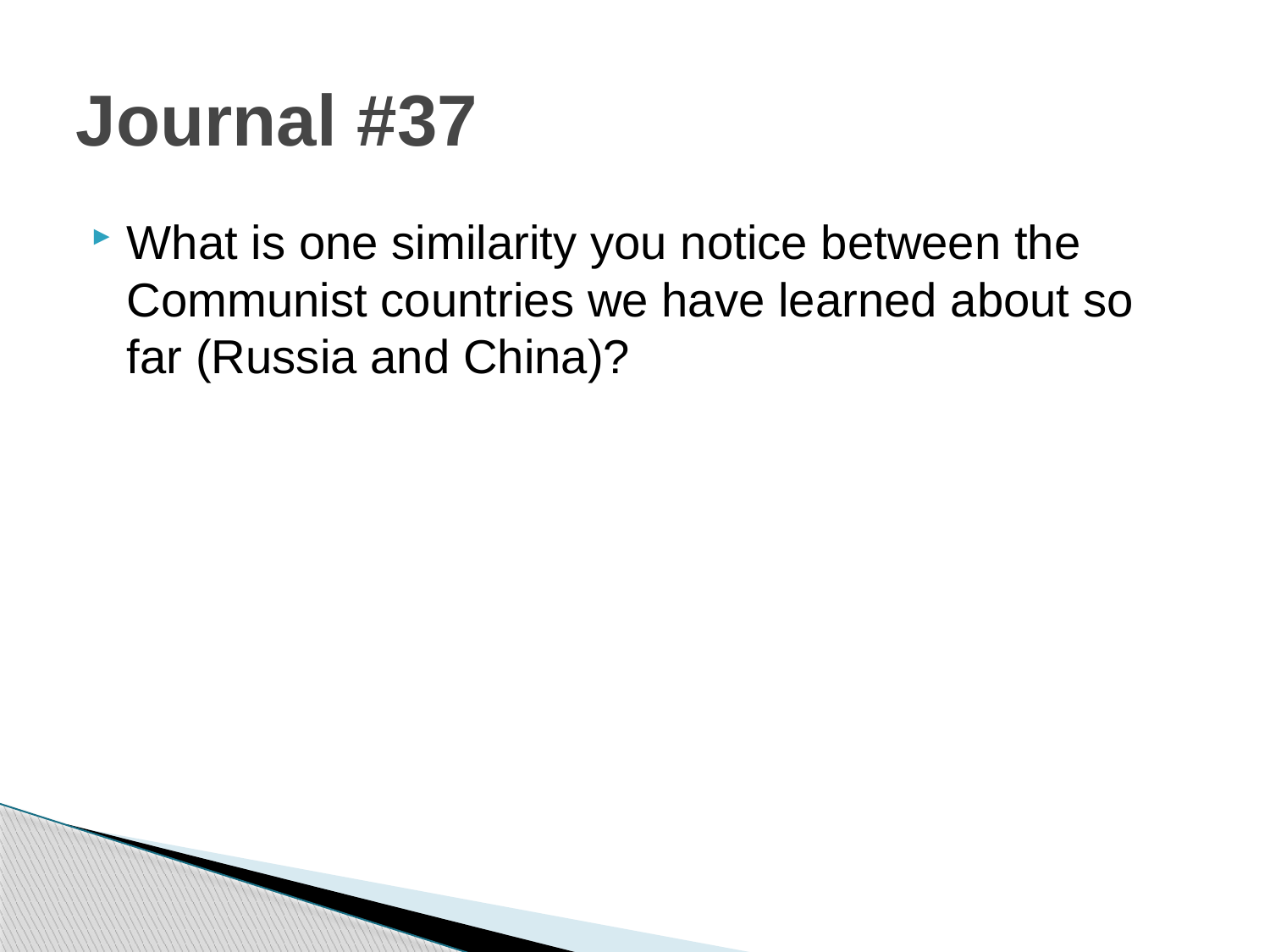

# Journal #37
What is one similarity you notice between the Communist countries we have learned about so far (Russia and China)?